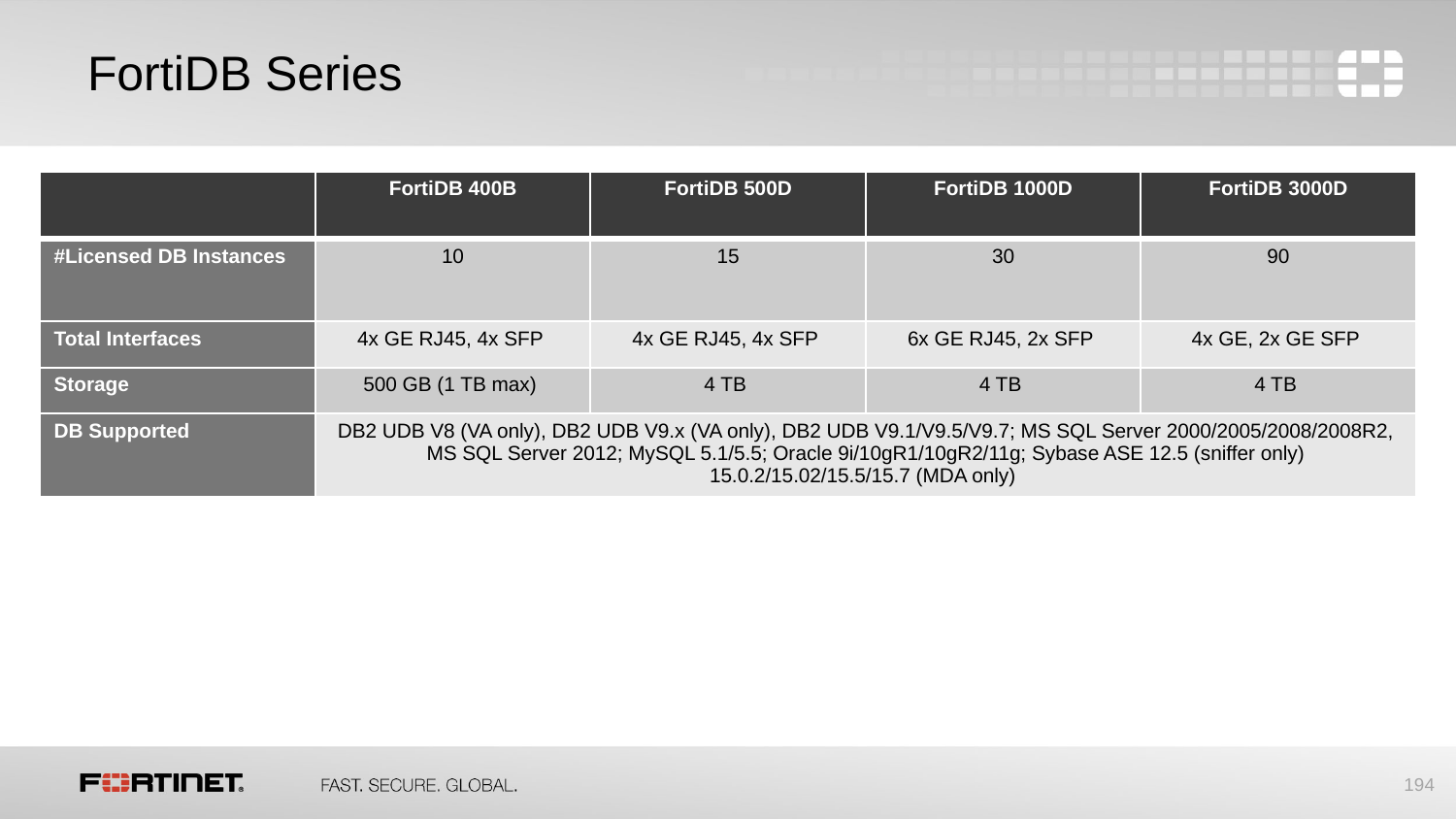

# FortiDB Series
|  | FortiDB 400B | FortiDB 500D | FortiDB 1000D | FortiDB 3000D |
| --- | --- | --- | --- | --- |
| #Licensed DB Instances | 10 | 15 | 30 | 90 |
| Total Interfaces | 4x GE RJ45, 4x SFP | 4x GE RJ45, 4x SFP | 6x GE RJ45, 2x SFP | 4x GE, 2x GE SFP |
| Storage | 500 GB (1 TB max) | 4 TB | 4 TB | 4 TB |
| DB Supported | DB2 UDB V8 (VA only), DB2 UDB V9.x (VA only), DB2 UDB V9.1/V9.5/V9.7; MS SQL Server 2000/2005/2008/2008R2, MS SQL Server 2012; MySQL 5.1/5.5; Oracle 9i/10gR1/10gR2/11g; Sybase ASE 12.5 (sniffer only) 15.0.2/15.02/15.5/15.7 (MDA only) |  |  |  |